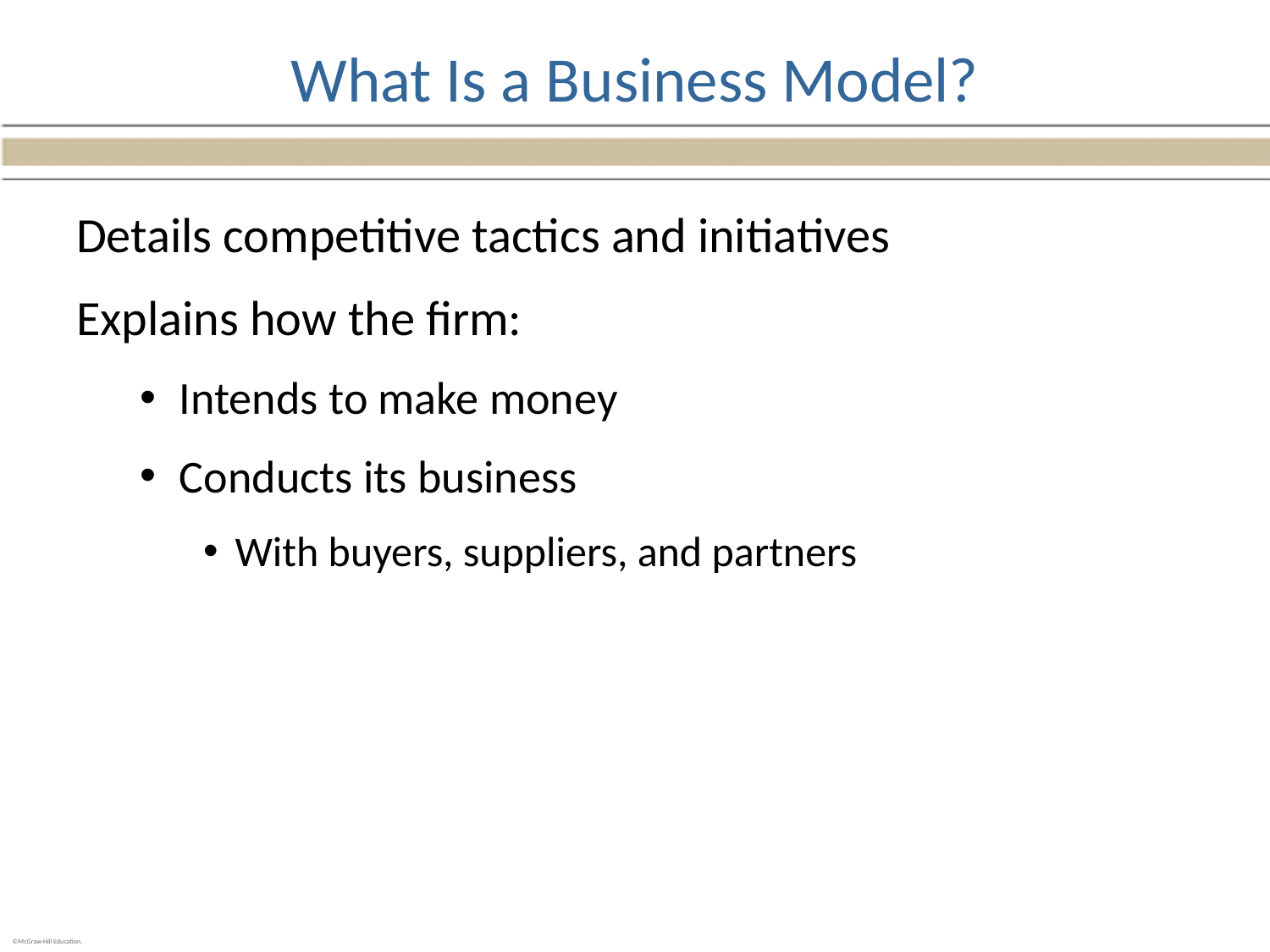

# What Is a Business Model?
Details competitive tactics and initiatives
Explains how the firm:
Intends to make money
Conducts its business
With buyers, suppliers, and partners